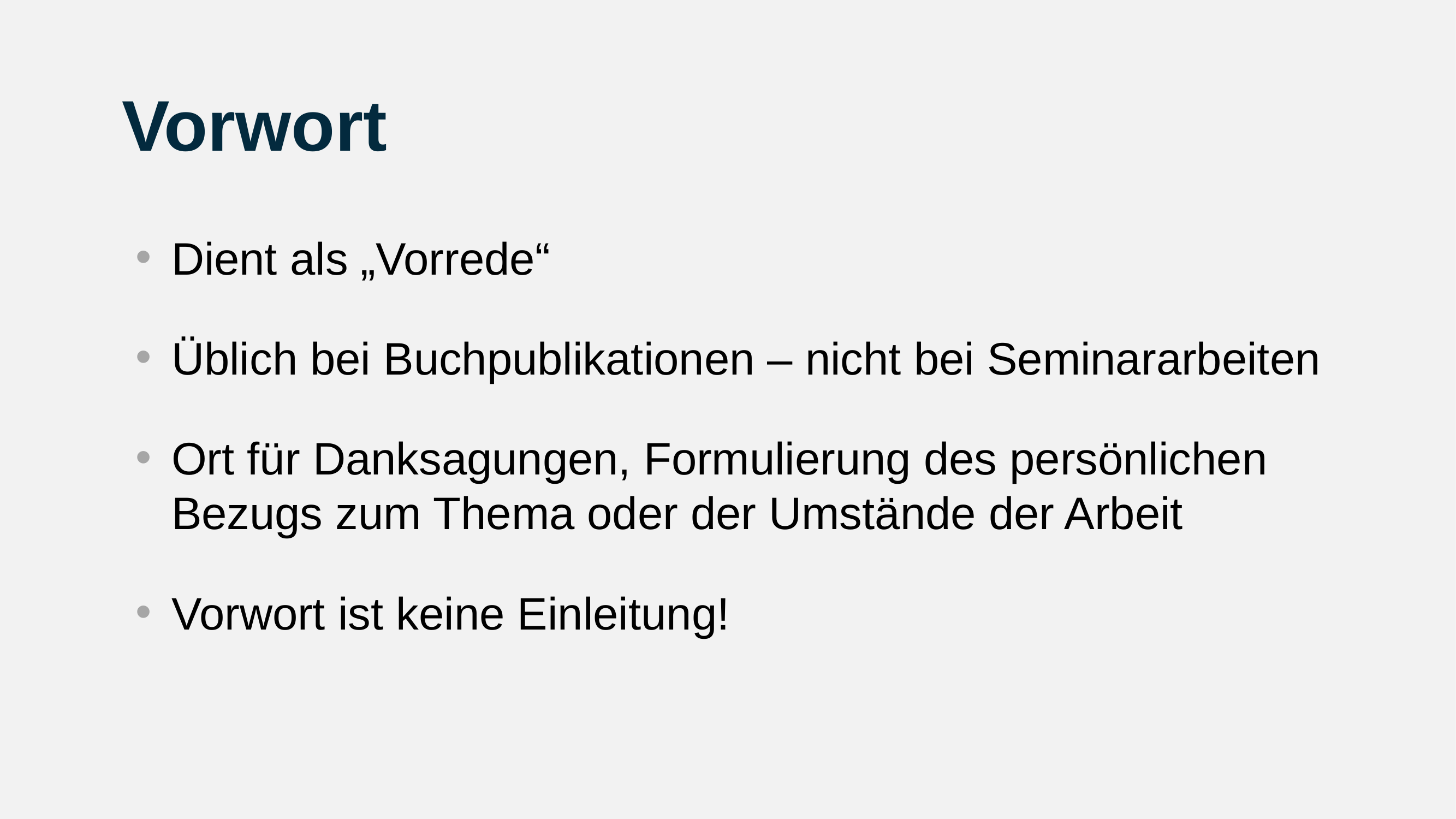

# Vorwort
Dient als „Vorrede“
Üblich bei Buchpublikationen – nicht bei Seminararbeiten
Ort für Danksagungen, Formulierung des persönlichen Bezugs zum Thema oder der Umstände der Arbeit
Vorwort ist keine Einleitung!